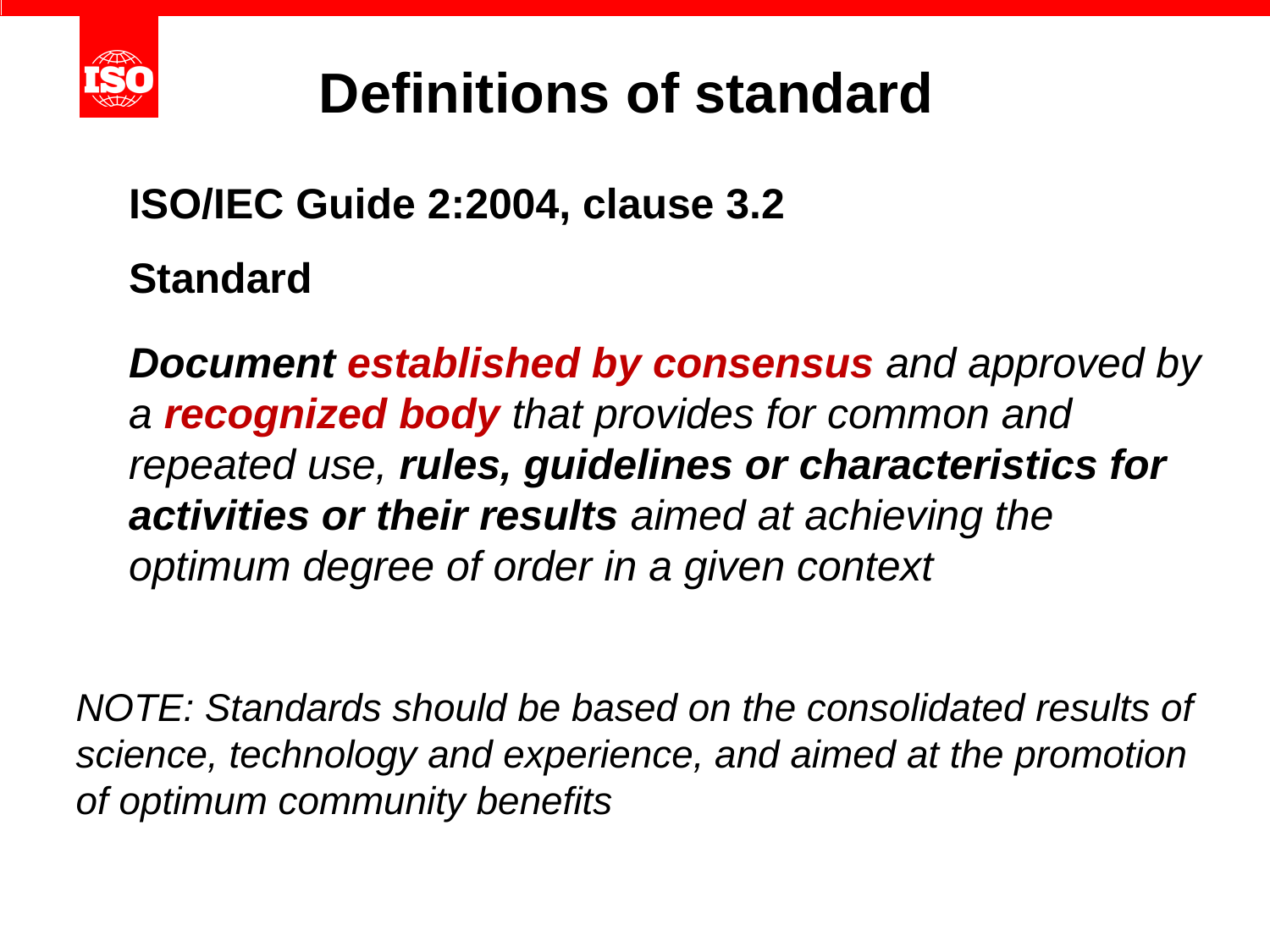

# Definitions of standard
ISO/IEC Guide 2:2004, clause 3.2

Standard

Document established by consensus and approved by a recognized body that provides for common and repeated use, rules, guidelines or characteristics for activities or their results aimed at achieving the optimum degree of order in a given context

NOTE: Standards should be based on the consolidated results of science, technology and experience, and aimed at the promotion of optimum community benefits